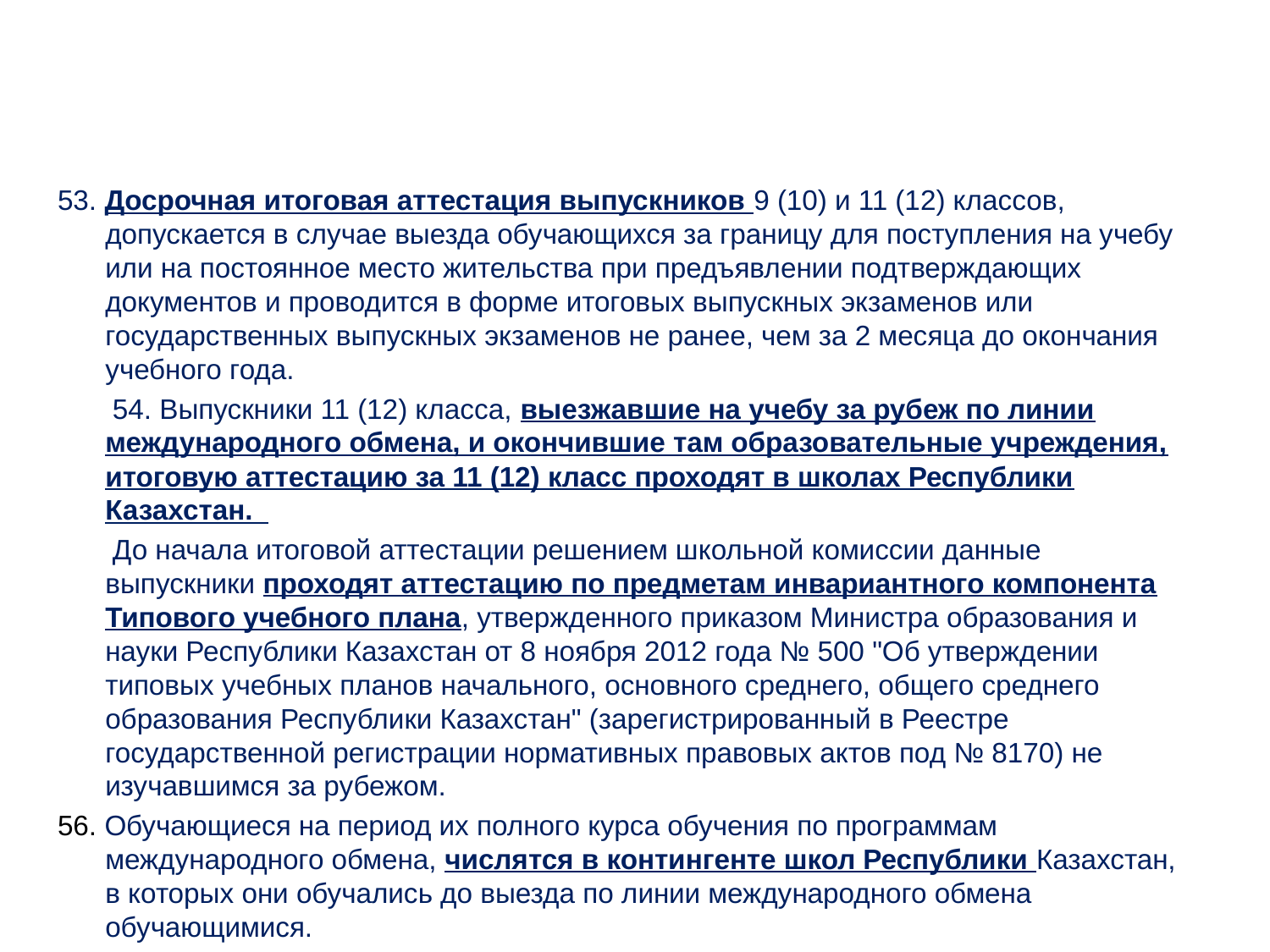

53. Досрочная итоговая аттестация выпускников 9 (10) и 11 (12) классов, допускается в случае выезда обучающихся за границу для поступления на учебу или на постоянное место жительства при предъявлении подтверждающих документов и проводится в форме итоговых выпускных экзаменов или государственных выпускных экзаменов не ранее, чем за 2 месяца до окончания учебного года.
       54. Выпускники 11 (12) класса, выезжавшие на учебу за рубеж по линии международного обмена, и окончившие там образовательные учреждения, итоговую аттестацию за 11 (12) класс проходят в школах Республики Казахстан.
       До начала итоговой аттестации решением школьной комиссии данные выпускники проходят аттестацию по предметам инвариантного компонента Типового учебного плана, утвержденного приказом Министра образования и науки Республики Казахстан от 8 ноября 2012 года № 500 "Об утверждении типовых учебных планов начального, основного среднего, общего среднего образования Республики Казахстан" (зарегистрированный в Реестре государственной регистрации нормативных правовых актов под № 8170) не изучавшимся за рубежом.
56. Обучающиеся на период их полного курса обучения по программам международного обмена, числятся в контингенте школ Республики Казахстан, в которых они обучались до выезда по линии международного обмена обучающимися.